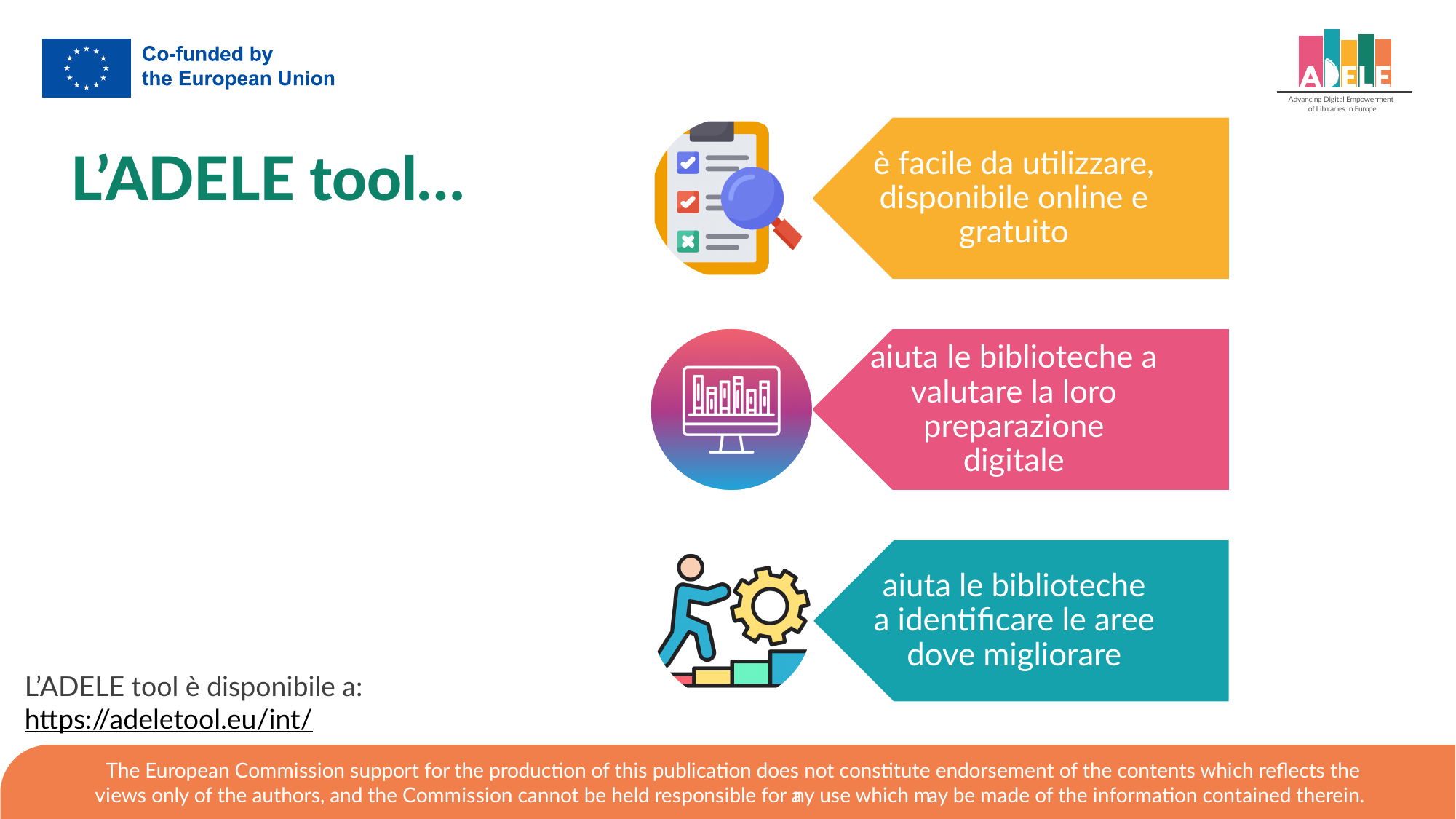

è facile da utilizzare, disponibile online e gratuito
aiuta le biblioteche a valutare la loro preparazione digitale
aiuta le biblioteche a identificare le aree dove migliorare
# L’ADELE tool…
L’ADELE tool è disponibile a:
https://adeletool.eu/int/